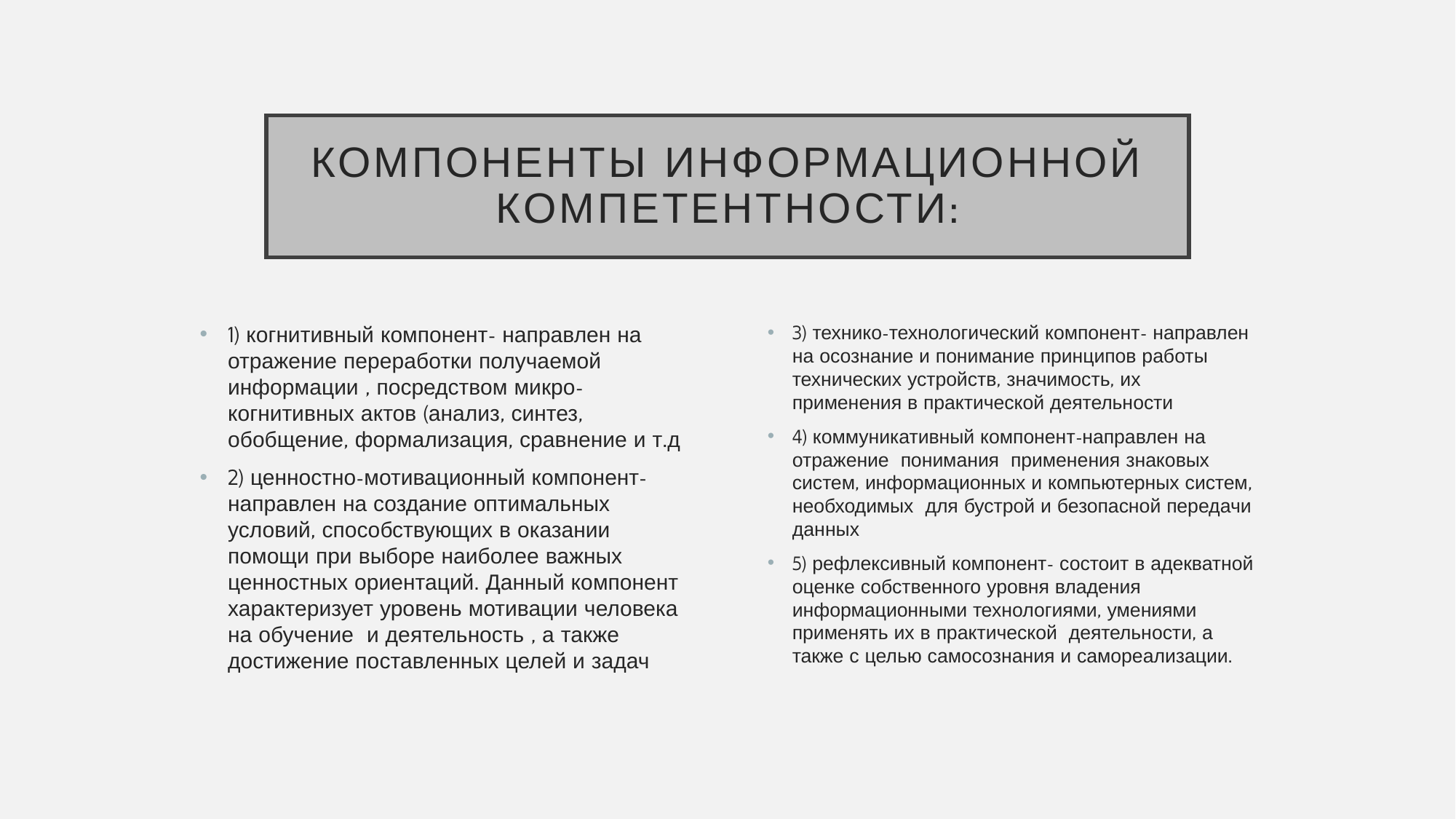

# Компоненты информационной компетентности:
1) когнитивный компонент- направлен на отражение переработки получаемой информации , посредством микро-когнитивных актов (анализ, синтез, обобщение, формализация, сравнение и т.д
2) ценностно-мотивационный компонент- направлен на создание оптимальных условий, способствующих в оказании помощи при выборе наиболее важных ценностных ориентаций. Данный компонент характеризует уровень мотивации человека на обучение  и деятельность , а также достижение поставленных целей и задач
3) технико-технологический компонент- направлен на осознание и понимание принципов работы технических устройств, значимость, их применения в практической деятельности
4) коммуникативный компонент-направлен на отражение  понимания  применения знаковых систем, информационных и компьютерных систем, необходимых  для бустрой и безопасной передачи данных
5) рефлексивный компонент- состоит в адекватной оценке собственного уровня владения информационными технологиями, умениями применять их в практической  деятельности, а также с целью самосознания и самореализации.